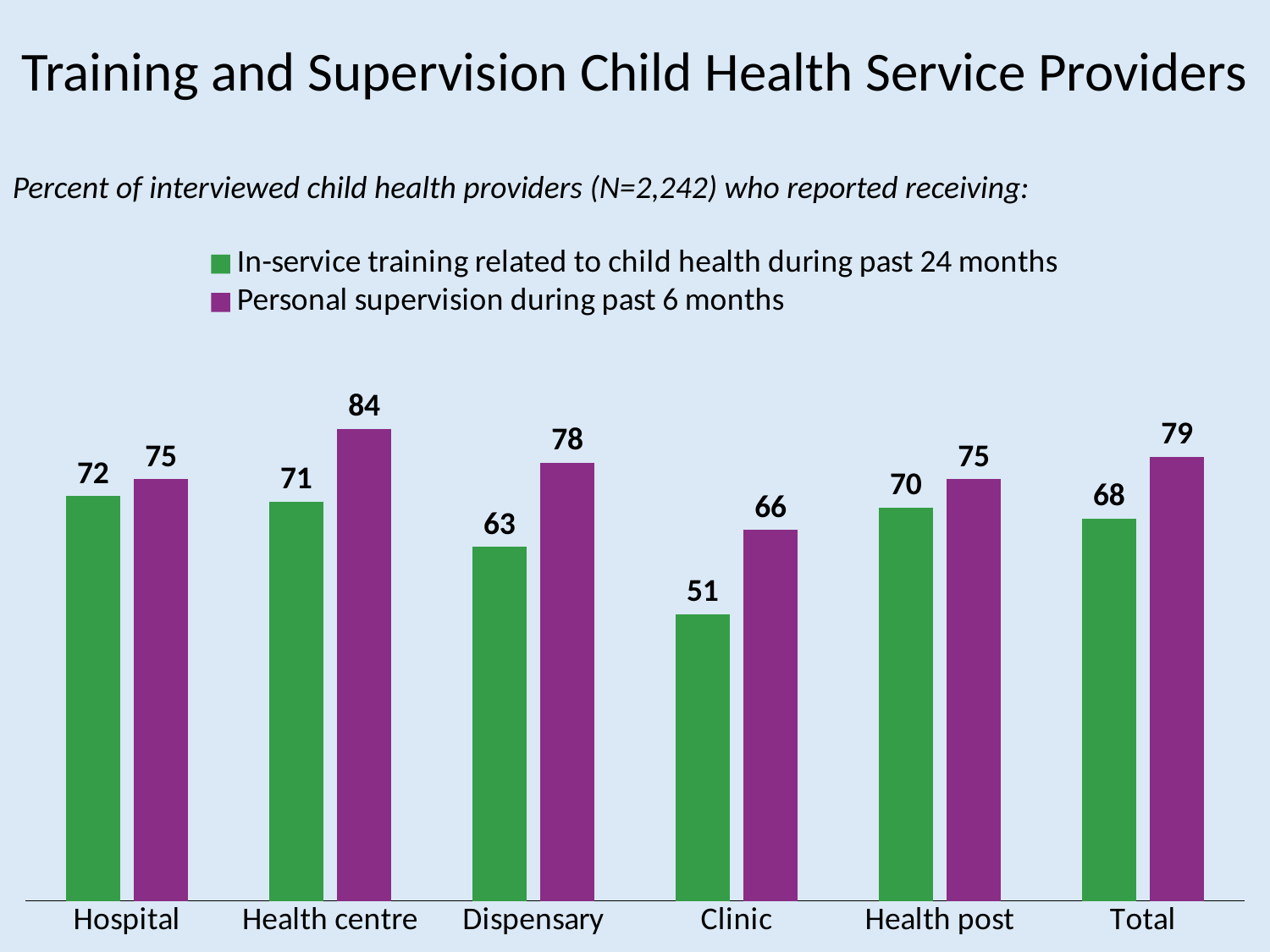

# Training and Supervision Child Health Service Providers
Percent of interviewed child health providers (N=2,242) who reported receiving:

### Chart

| Category | In-service training related to child health during past 24 months | Personal supervision during past 6 months |
|---|---|---|
| Hospital | 72.0 | 75.0 |
| Health centre | 71.0 | 84.0 |
| Dispensary | 63.0 | 78.0 |
| Clinic | 51.0 | 66.0 |
| Health post | 70.0 | 75.0 |
| Total | 68.0 | 79.0 |